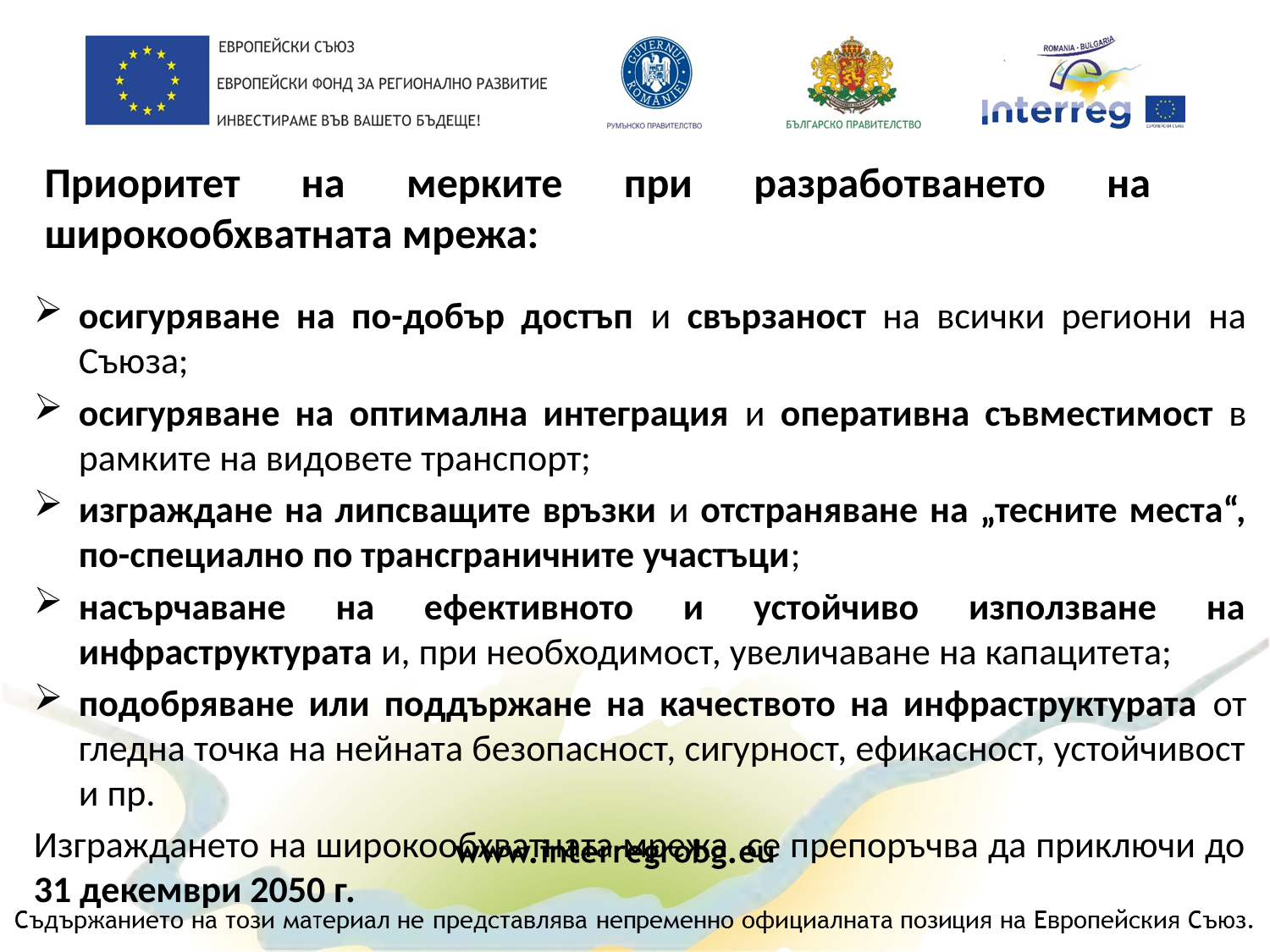

# Приоритет на мерките при разработването на широкообхватната мрежа:
осигуряване на по-добър достъп и свързаност на всички региони на Съюза;
осигуряване на оптимална интеграция и оперативна съвместимост в рамките на видовете транспорт;
изграждане на липсващите връзки и отстраняване на „тесните места“, по-специално по трансграничните участъци;
насърчаване на ефективното и устойчиво използване на инфраструктурата и, при необходимост, увеличаване на капацитета;
подобряване или поддържане на качеството на инфраструктурата от гледна точка на нейната безопасност, сигурност, ефикасност, устойчивост и пр.
Изграждането на широкообхватната мрежа  се препоръчва да приключи до 31 декември 2050 г.